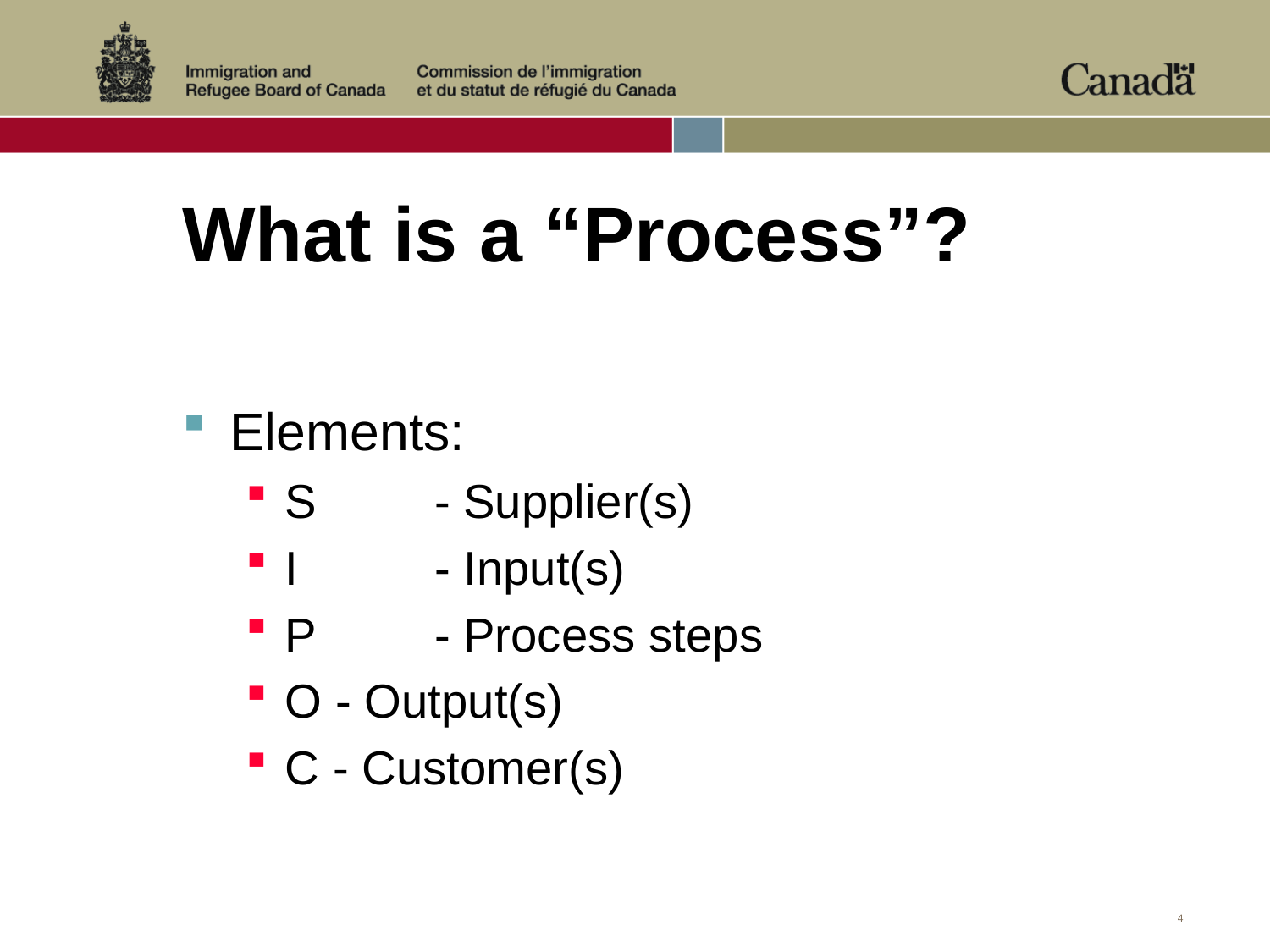

# What is a “Process”?
Elements:
S	- Supplier(s)
I	- Input(s)
P	- Process steps
O - Output(s)
C - Customer(s)
4